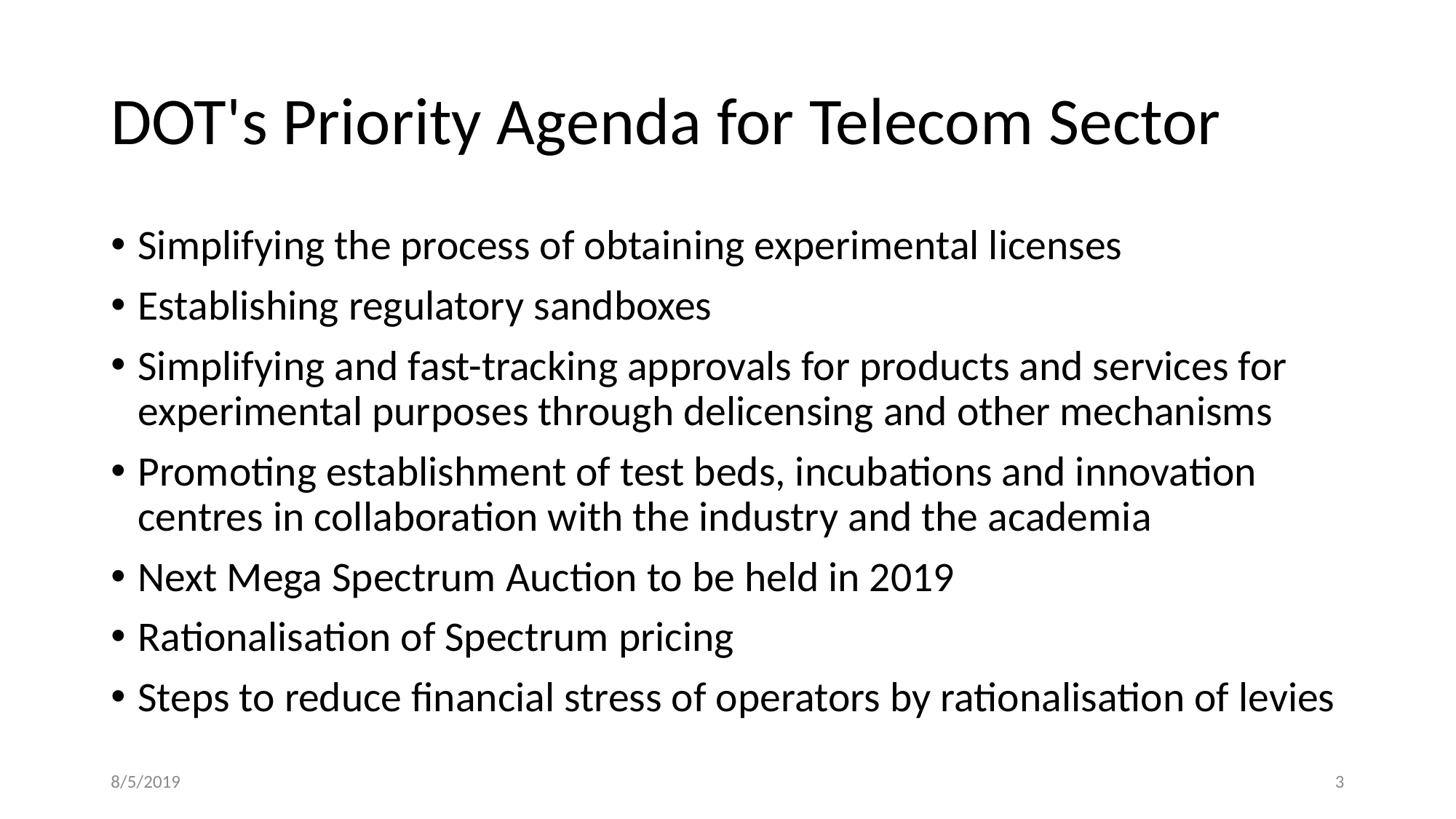

# DOT's Priority Agenda for Telecom Sector
Simplifying the process of obtaining experimental licenses
Establishing regulatory sandboxes
Simplifying and fast-tracking approvals for products and services for experimental purposes through delicensing and other mechanisms
Promoting establishment of test beds, incubations and innovation centres in collaboration with the industry and the academia
Next Mega Spectrum Auction to be held in 2019
Rationalisation of Spectrum pricing
Steps to reduce financial stress of operators by rationalisation of levies
8/5/2019
3